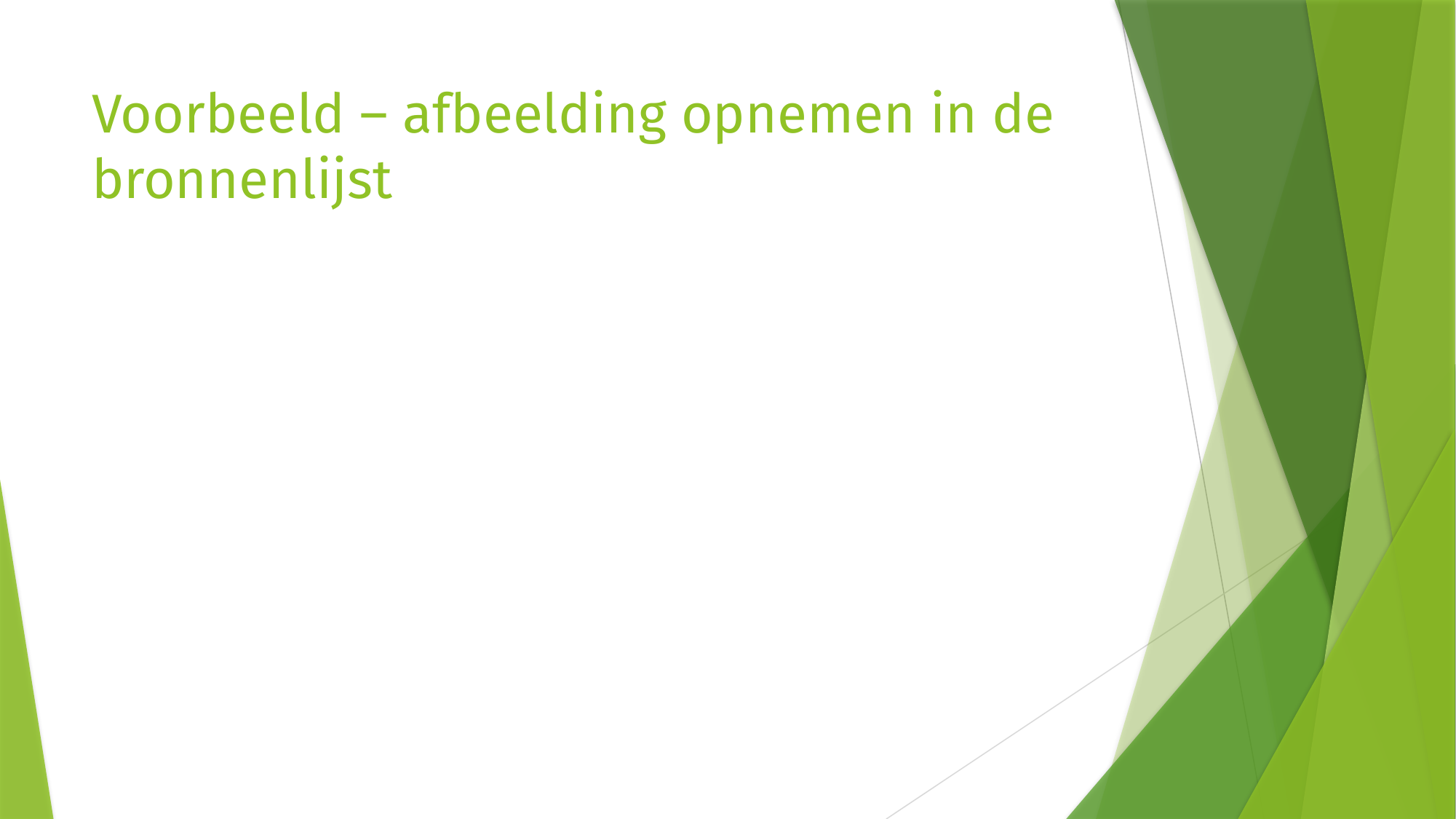

# Voorbeeld – afbeelding opnemen in de bronnenlijst